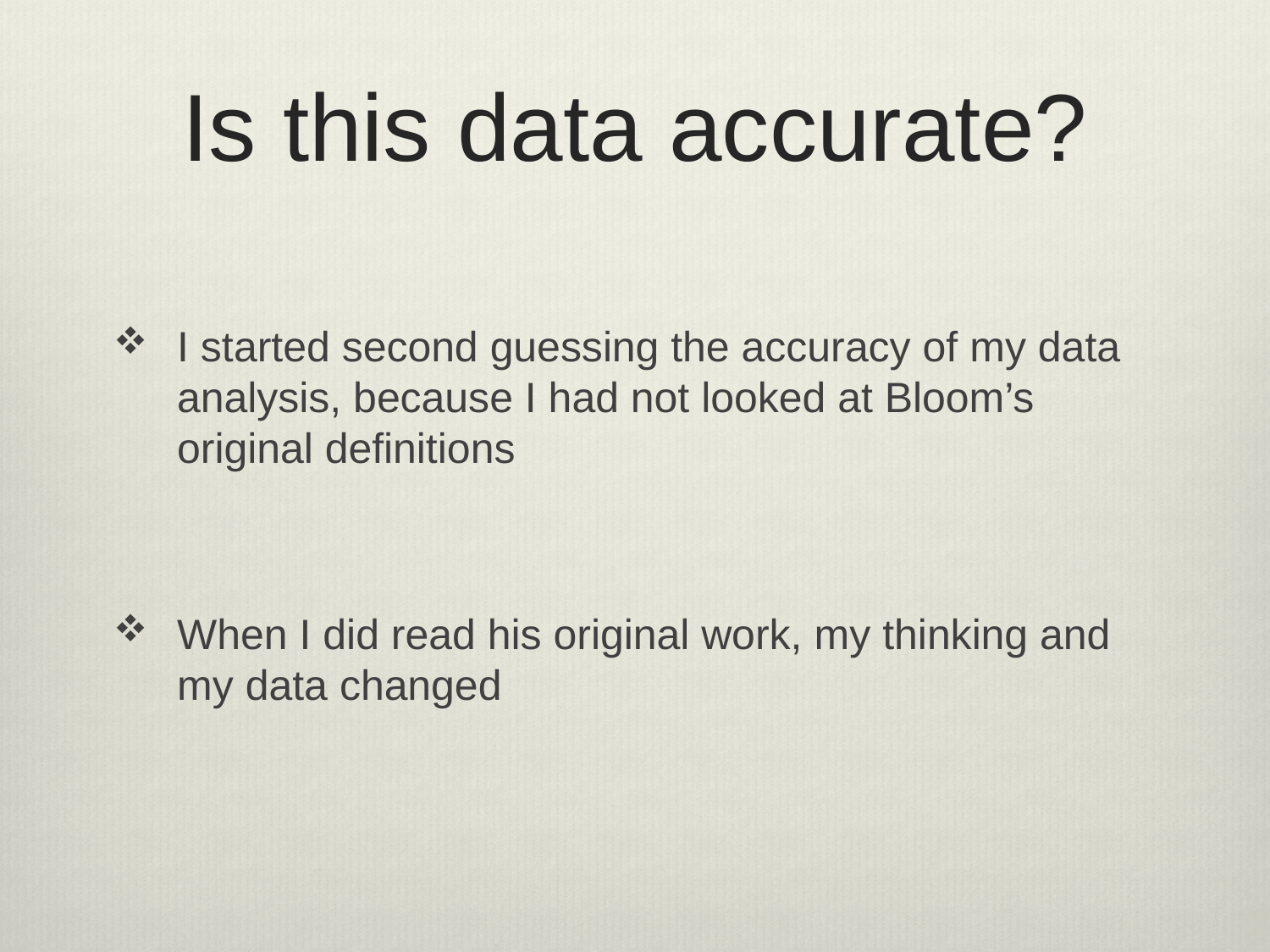

# Is this data accurate?

I started second guessing the accuracy of my data analysis, because I had not looked at Bloom’s original definitions

When I did read his original work, my thinking and my data changed